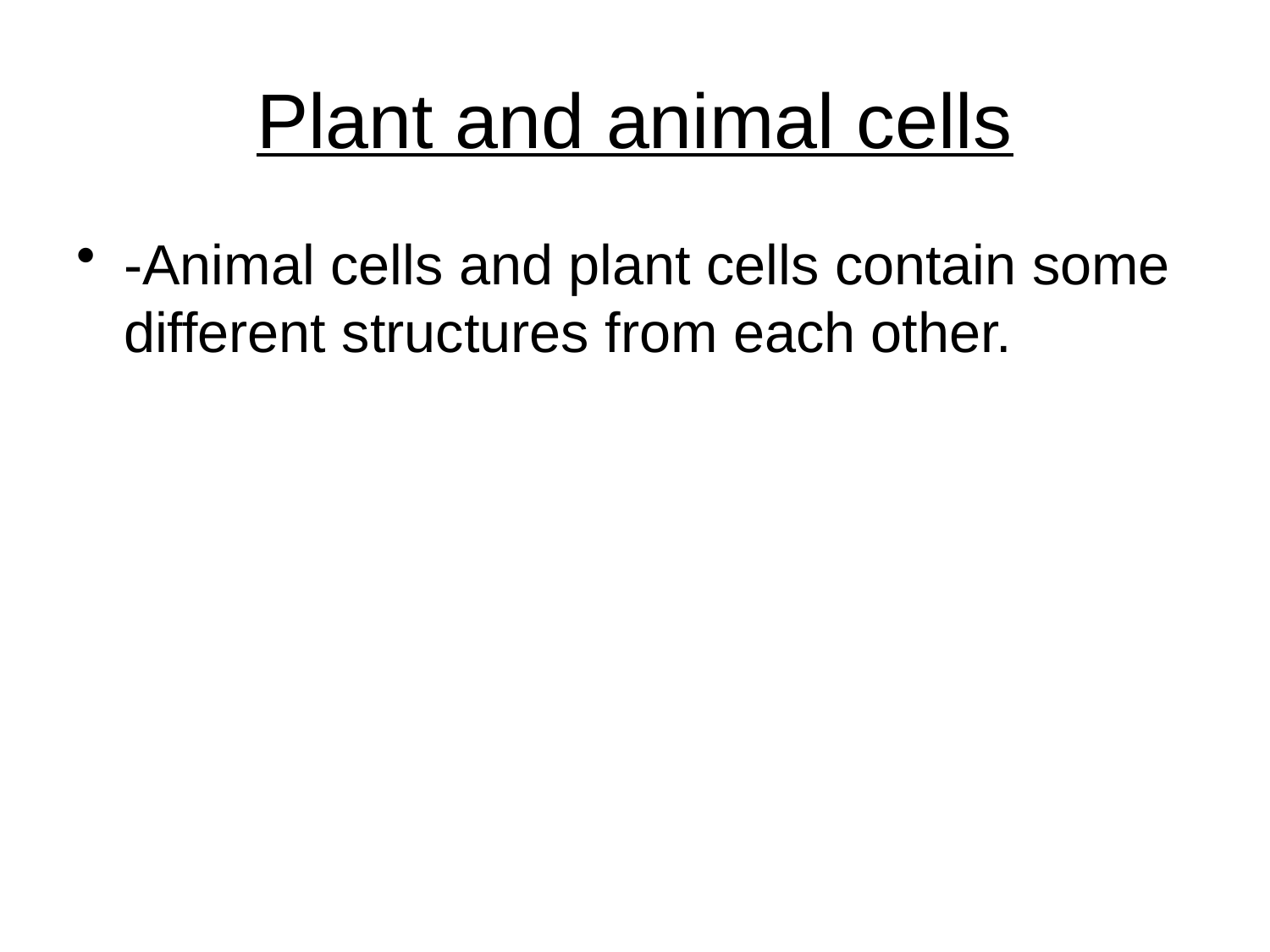

# Plant and animal cells
-Animal cells and plant cells contain some different structures from each other.